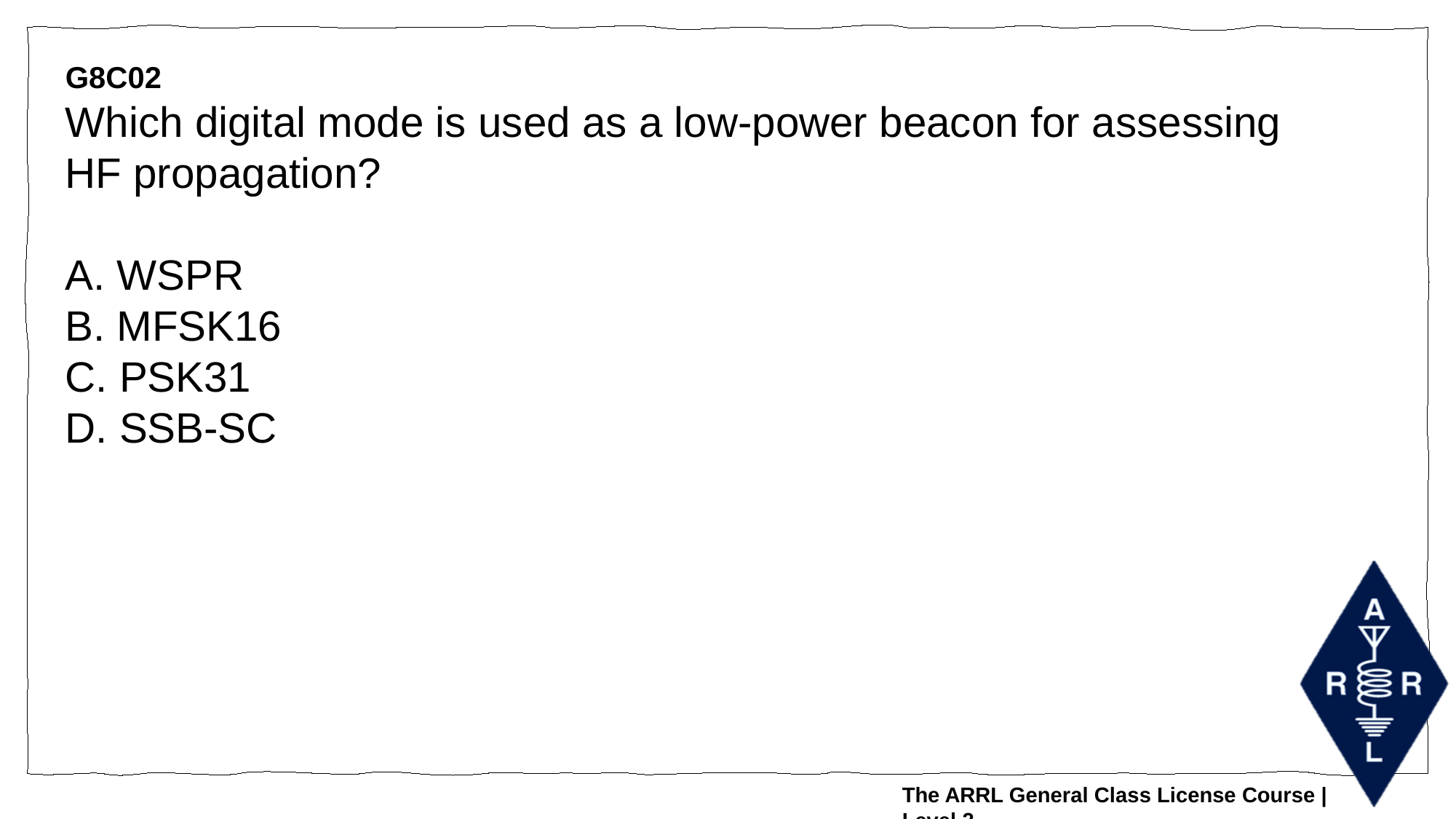

G8C02
Which digital mode is used as a low-power beacon for assessing HF propagation?

A. WSPR
B. MFSK16
C. PSK31
D. SSB-SC